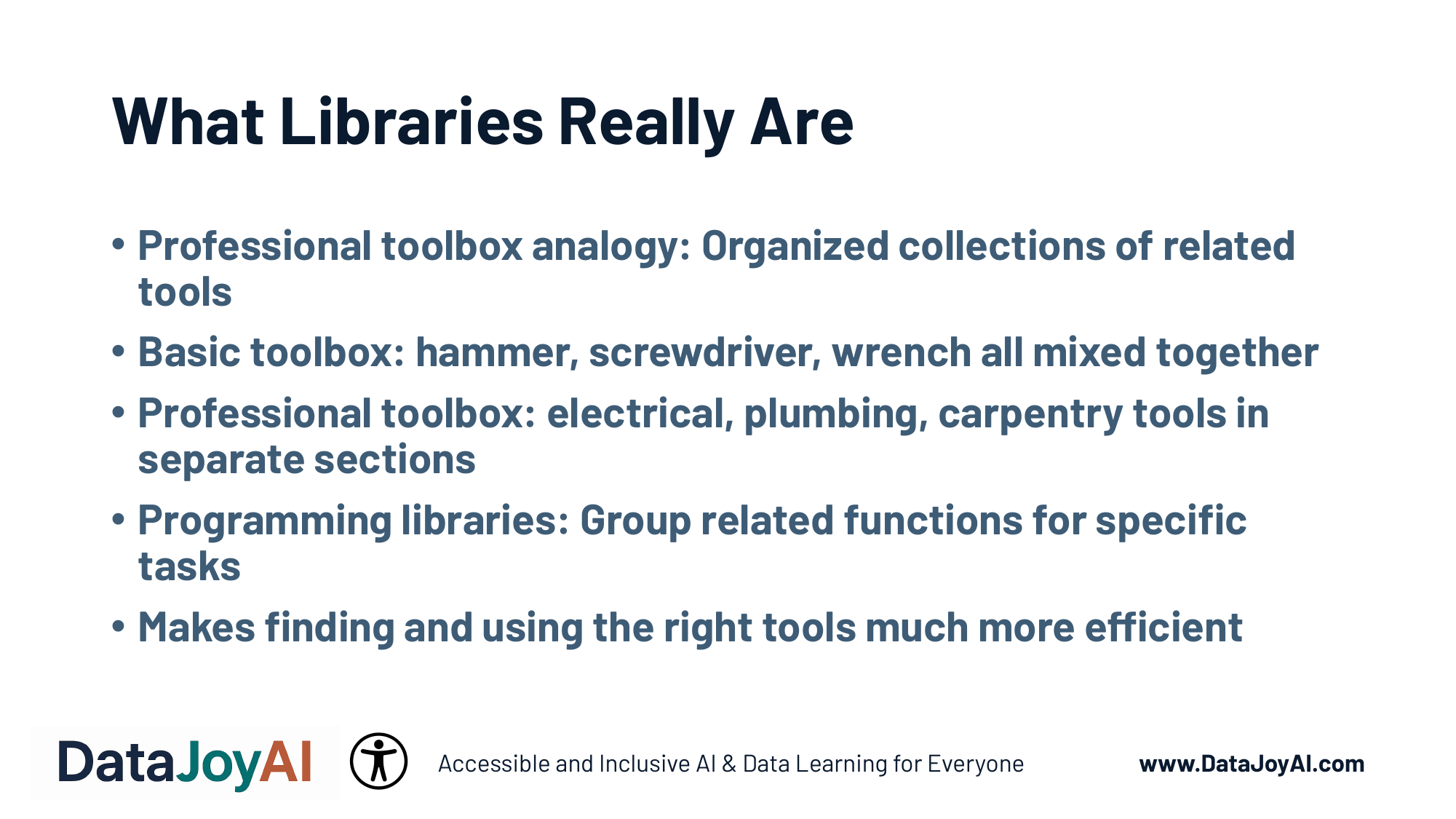

# What Libraries Really Are
Professional toolbox analogy: Organized collections of related tools
Basic toolbox: hammer, screwdriver, wrench all mixed together
Professional toolbox: electrical, plumbing, carpentry tools in separate sections
Programming libraries: Group related functions for specific tasks
Makes finding and using the right tools much more efficient